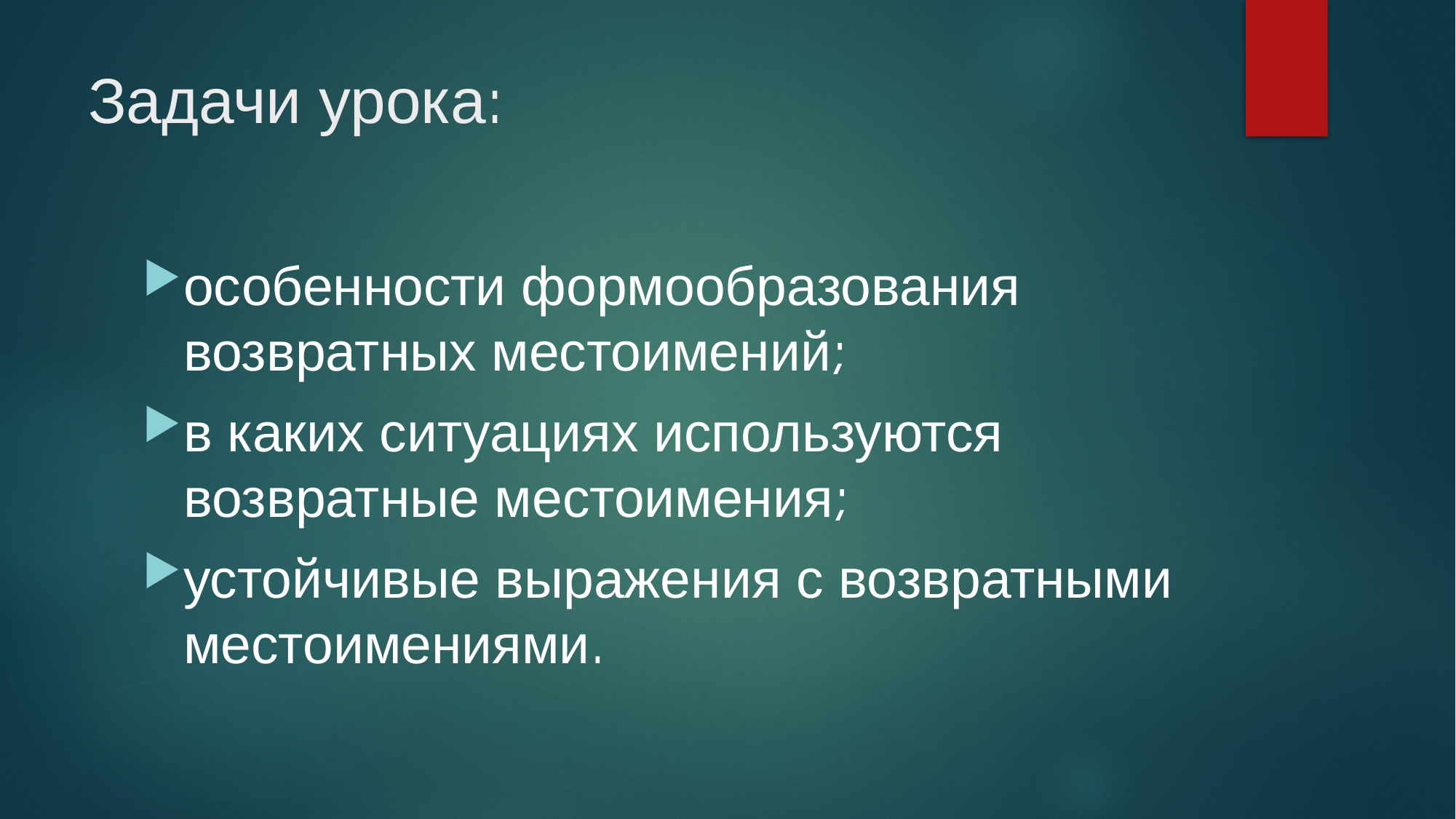

# Задачи урока:
особенности формообразования возвратных местоимений;
в каких ситуациях используются возвратные местоимения;
устойчивые выражения с возвратными местоимениями.